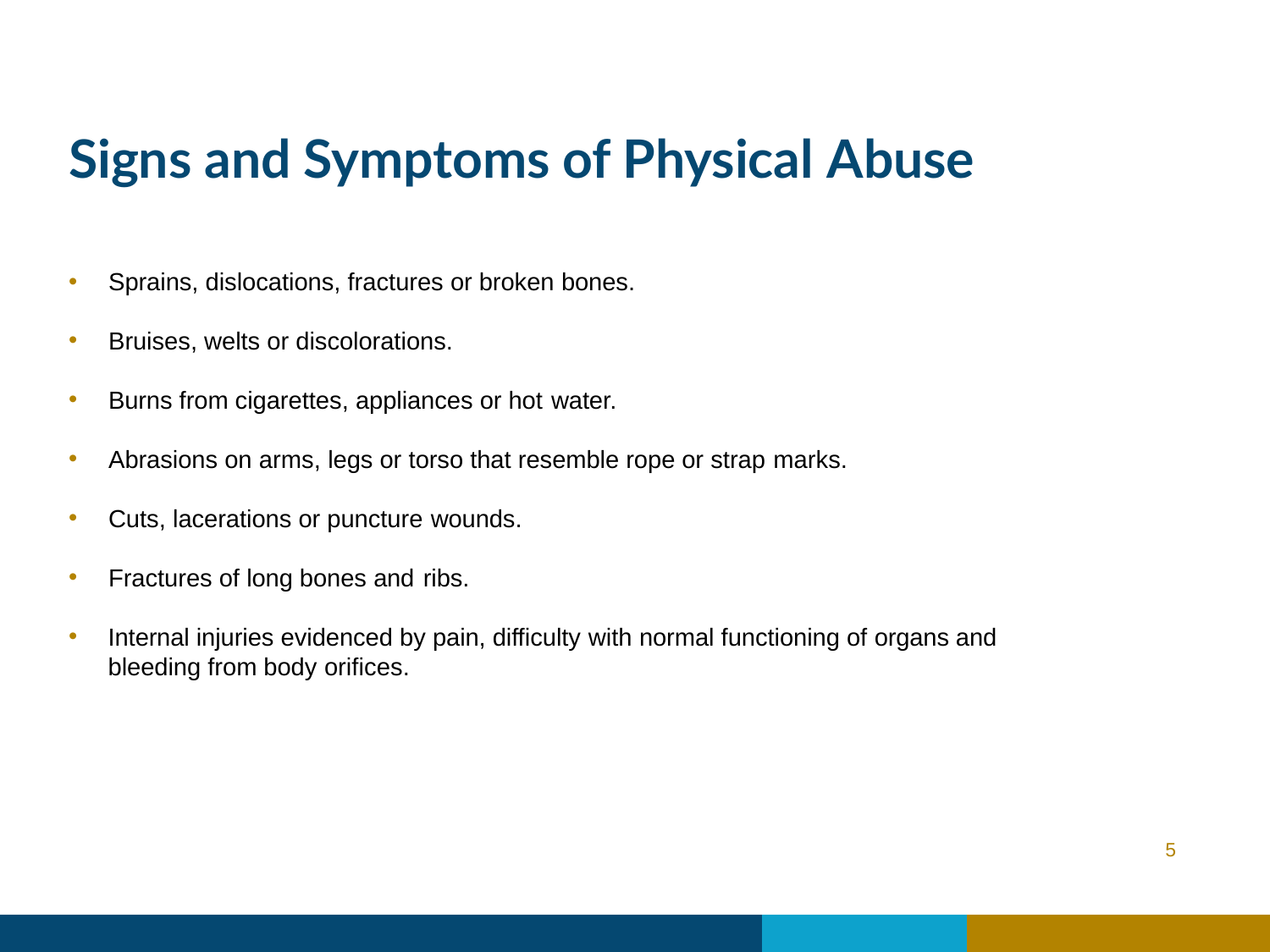

# Signs and Symptoms of Physical Abuse
Sprains, dislocations, fractures or broken bones.
Bruises, welts or discolorations.
Burns from cigarettes, appliances or hot water.
Abrasions on arms, legs or torso that resemble rope or strap marks.
Cuts, lacerations or puncture wounds.
Fractures of long bones and ribs.
Internal injuries evidenced by pain, difficulty with normal functioning of organs and  bleeding from body orifices.
5